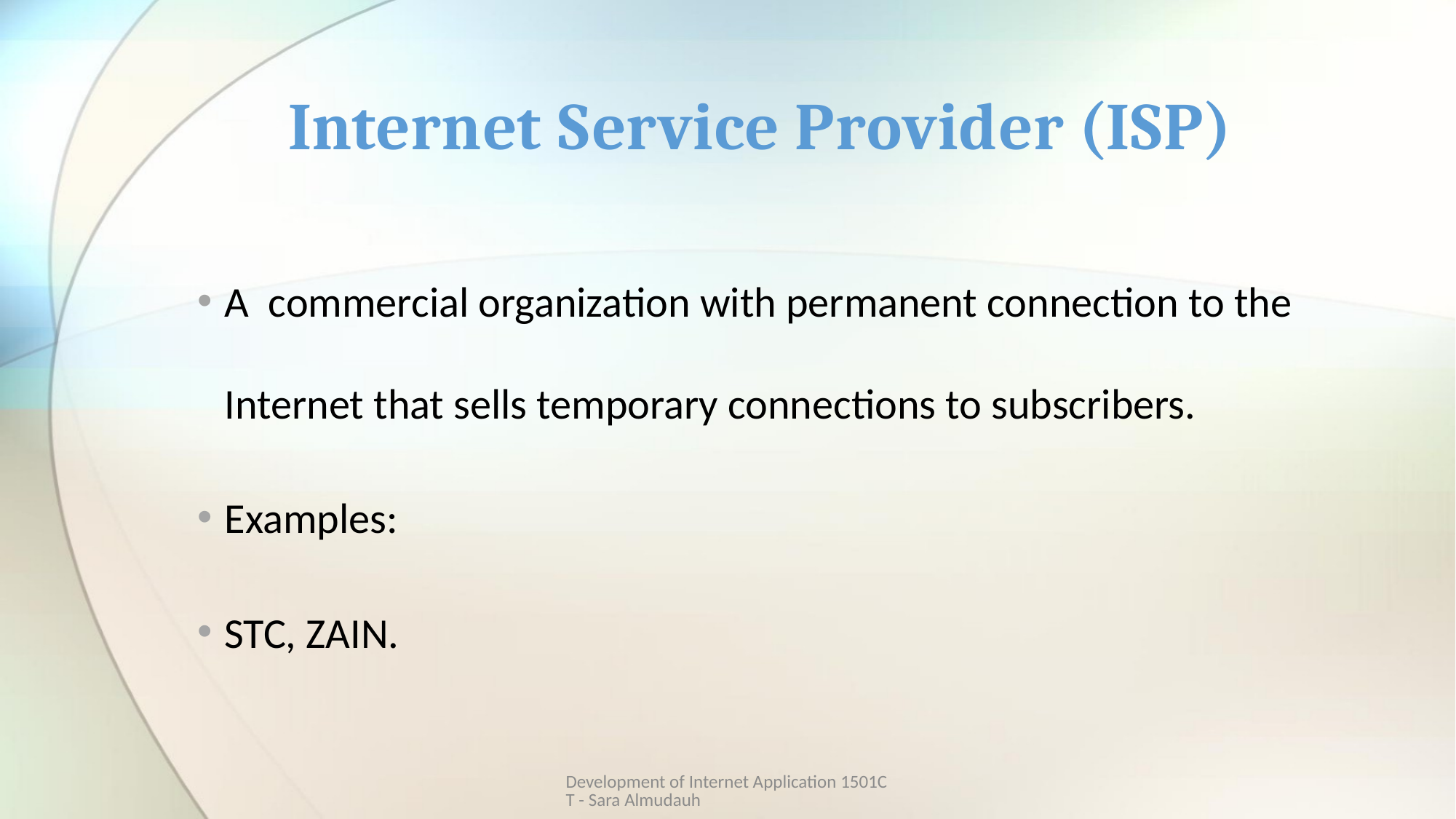

# Internet Service Provider (ISP)
A  commercial organization with permanent connection to the Internet that sells temporary connections to subscribers.
Examples:
STC, ZAIN.

Development of Internet Application 1501CT - Sara Almudauh